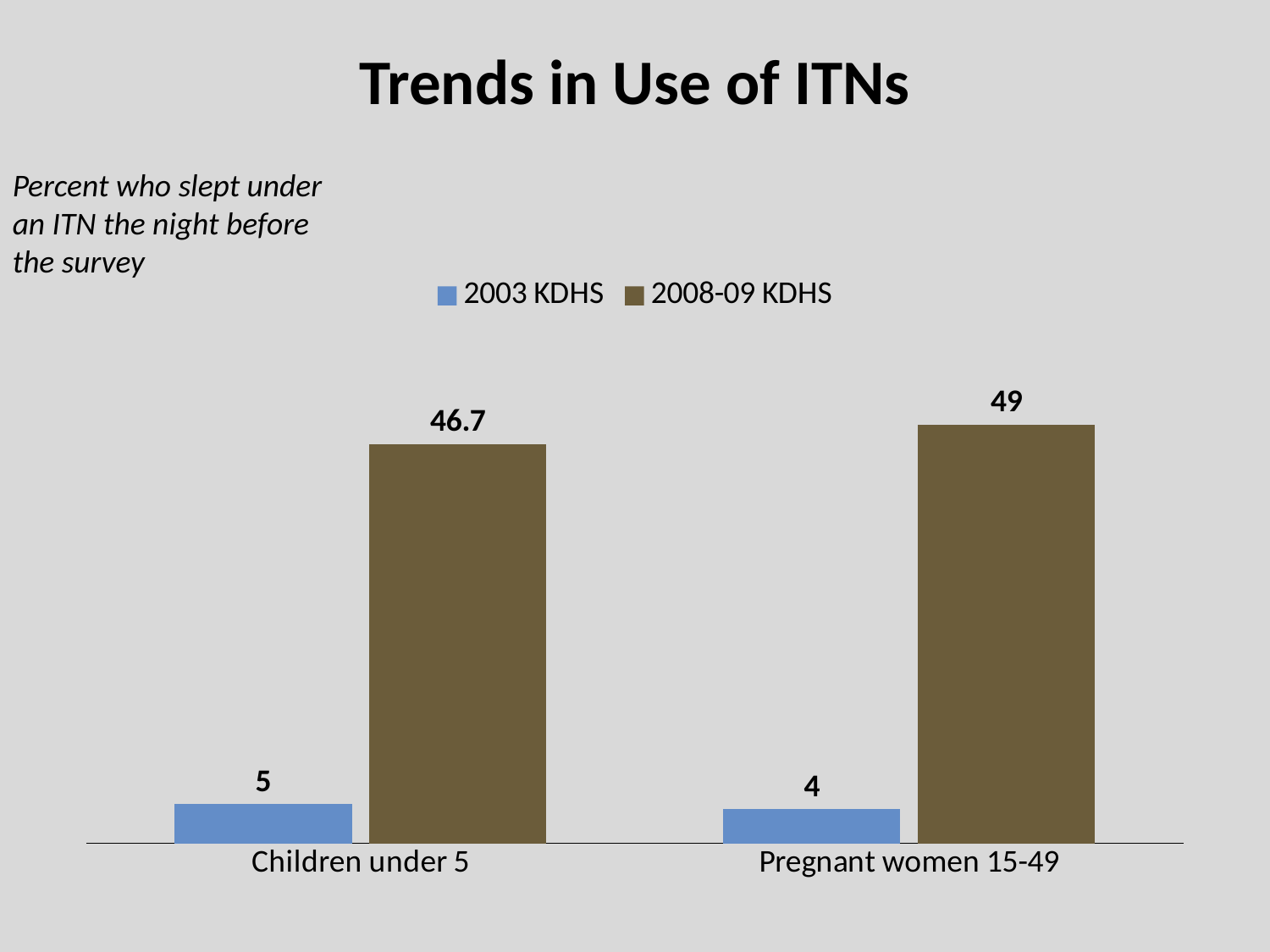

# Trends in Use of ITNs
Percent who slept under an ITN the night before the survey

### Chart

| Category | 2003 KDHS | 2008-09 KDHS |
|---|---|---|
| Children under 5 | 4.6 | 46.7 |
| Pregnant women 15-49 | 4.0 | 49.0 |